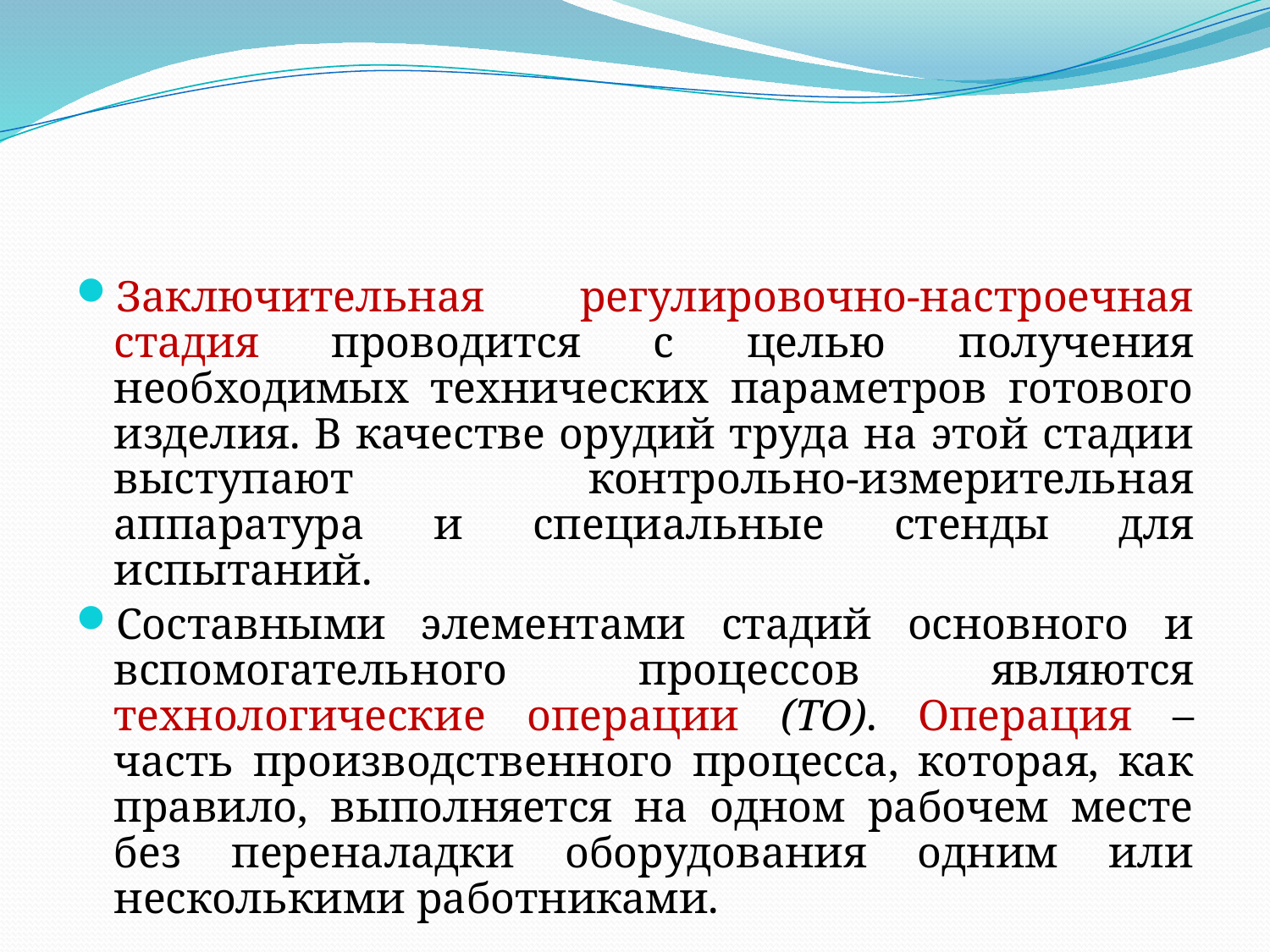

Заключительная регулировочно-настроечная стадия проводится с целью получения необходимых технических параметров готового изделия. В качестве орудий труда на этой стадии выступают контрольно-измерительная аппаратура и специальные стенды для испытаний.
Составными элементами стадий основного и вспомогательного процессов являются технологические операции (ТО). Операция – часть производственного процесса, которая, как правило, выполняется на одном рабочем месте без переналадки оборудования одним или несколькими работниками.